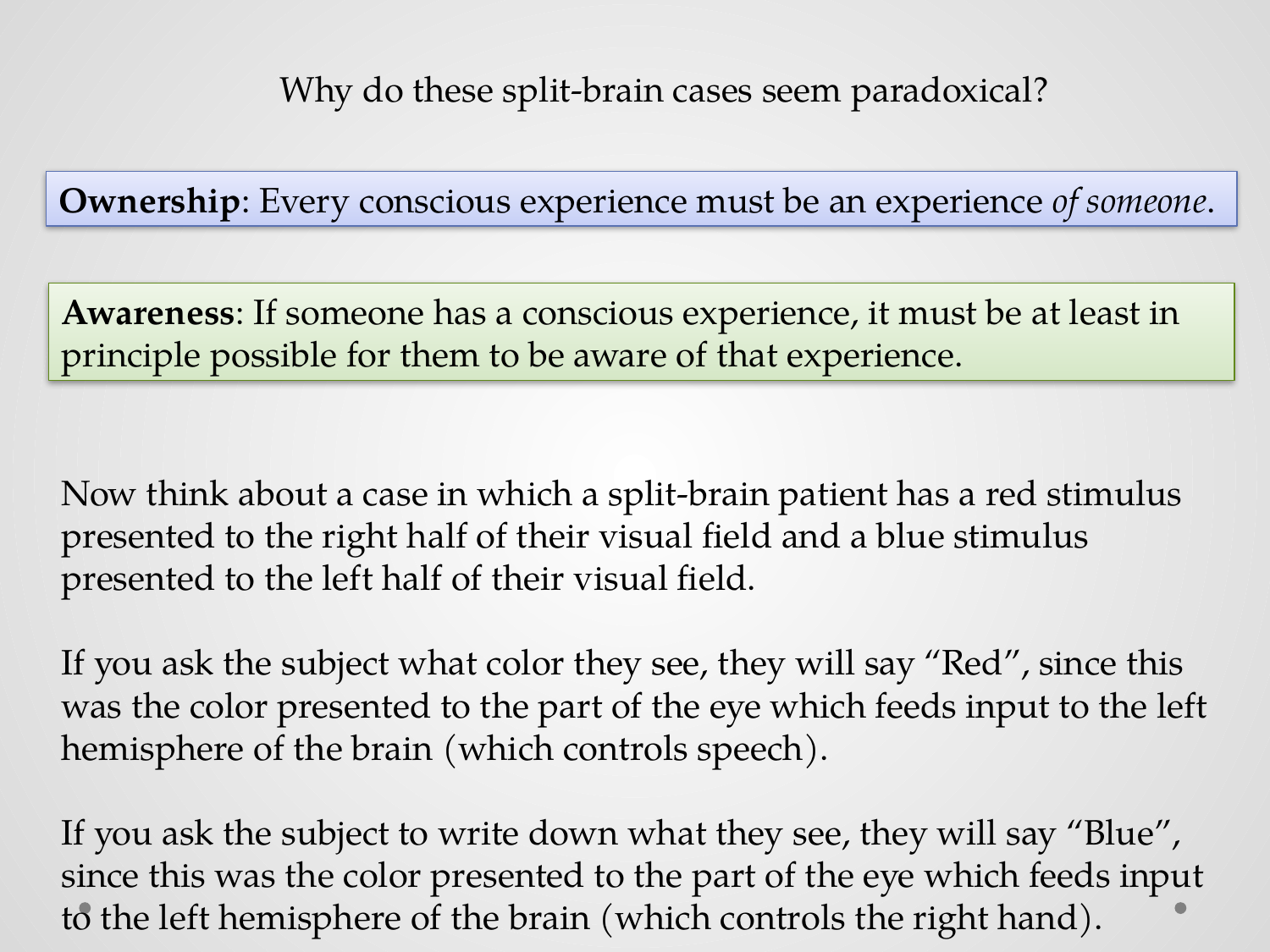

Why do these split-brain cases seem paradoxical?
Ownership: Every conscious experience must be an experience of someone.
Awareness: If someone has a conscious experience, it must be at least in principle possible for them to be aware of that experience.
Now think about a case in which a split-brain patient has a red stimulus presented to the right half of their visual field and a blue stimulus presented to the left half of their visual field.

If you ask the subject what color they see, they will say “Red”, since this was the color presented to the part of the eye which feeds input to the left hemisphere of the brain (which controls speech).

If you ask the subject to write down what they see, they will say “Blue”, since this was the color presented to the part of the eye which feeds input to the left hemisphere of the brain (which controls the right hand).